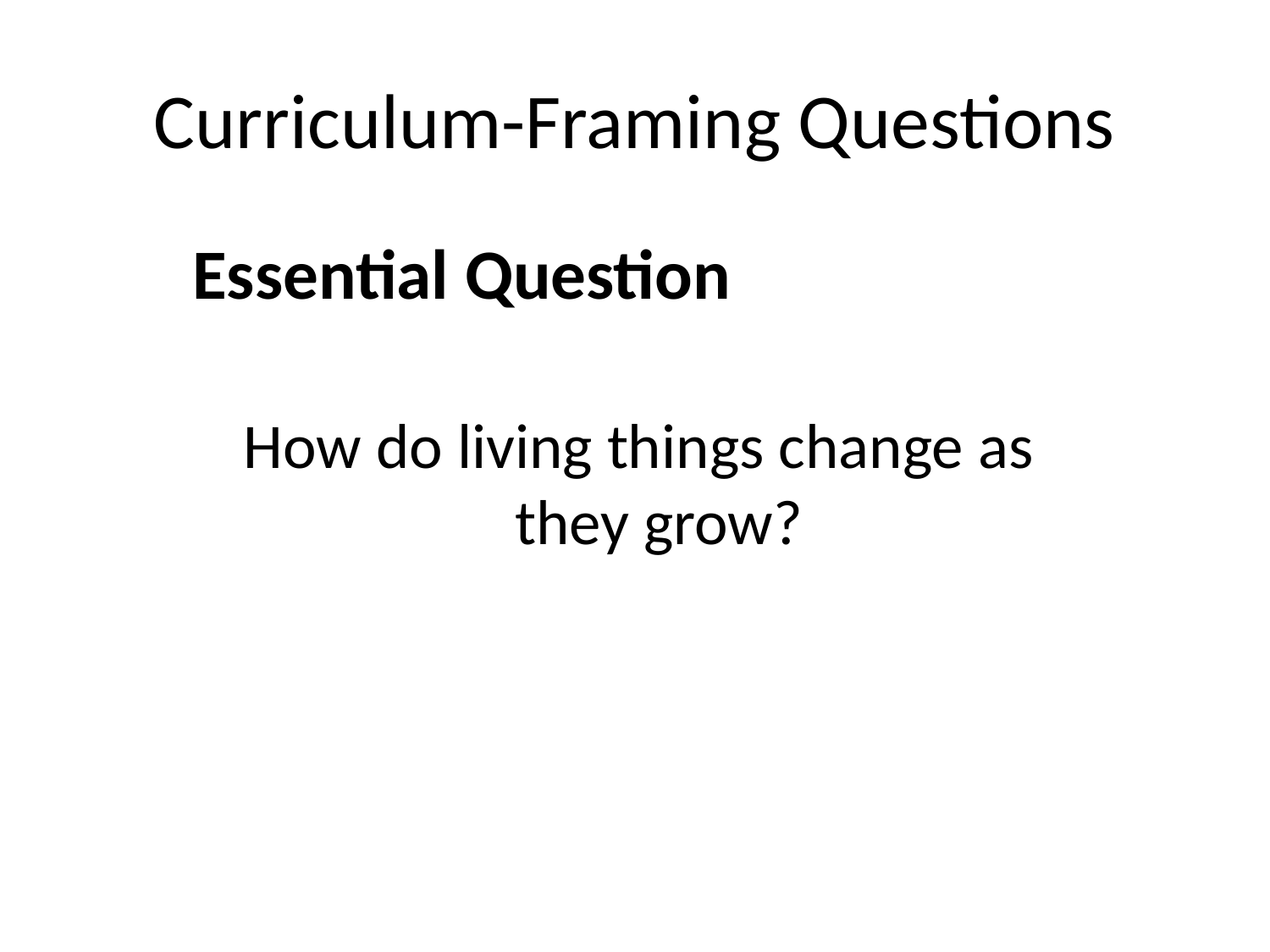

# Curriculum-Framing Questions
Essential Question

    How do living things change as    they grow?